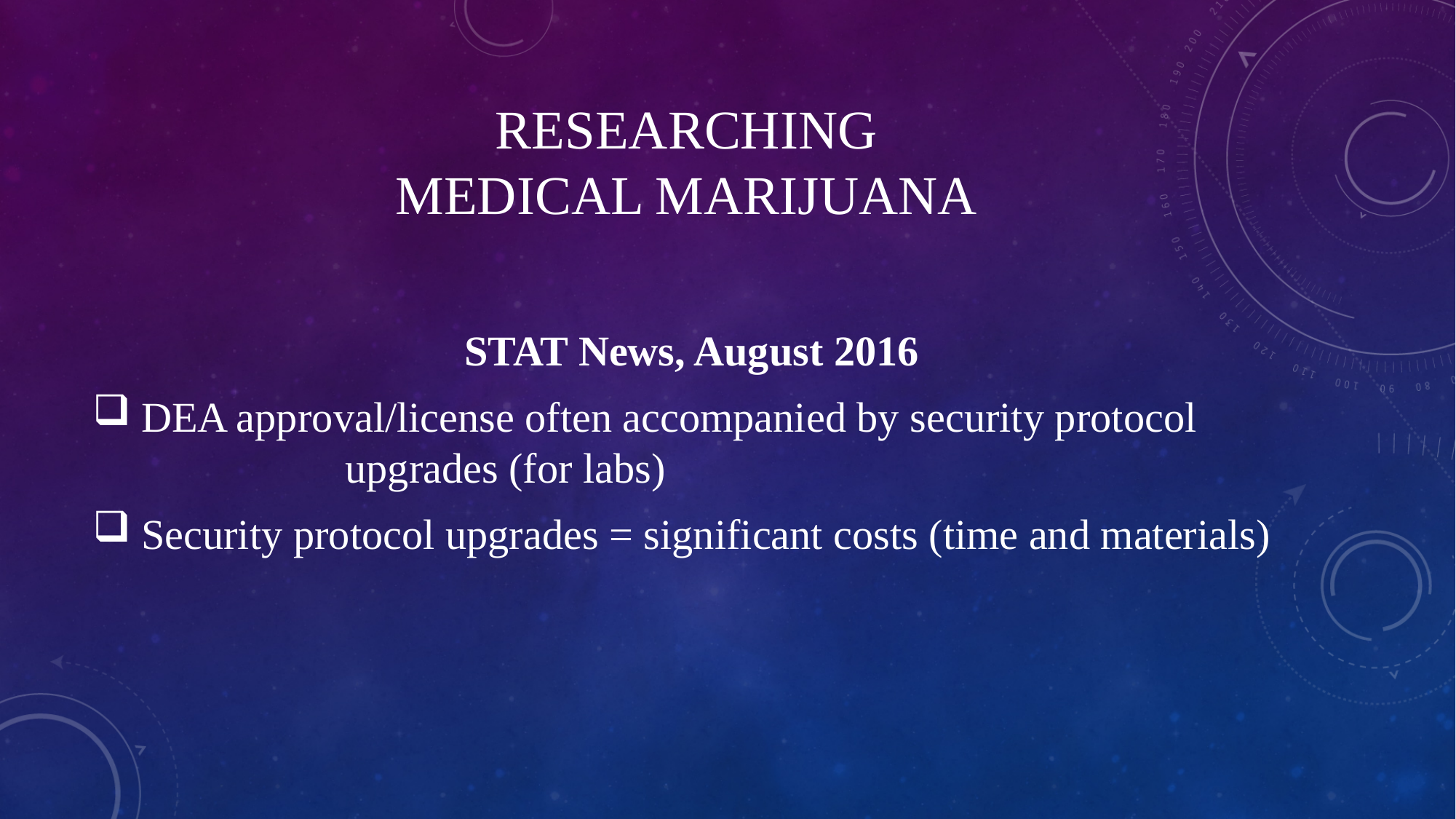

# Researching Medical marijuana
 STAT News, August 2016
 DEA approval/license often accompanied by security protocol 			upgrades (for labs)
 Security protocol upgrades = significant costs (time and materials)